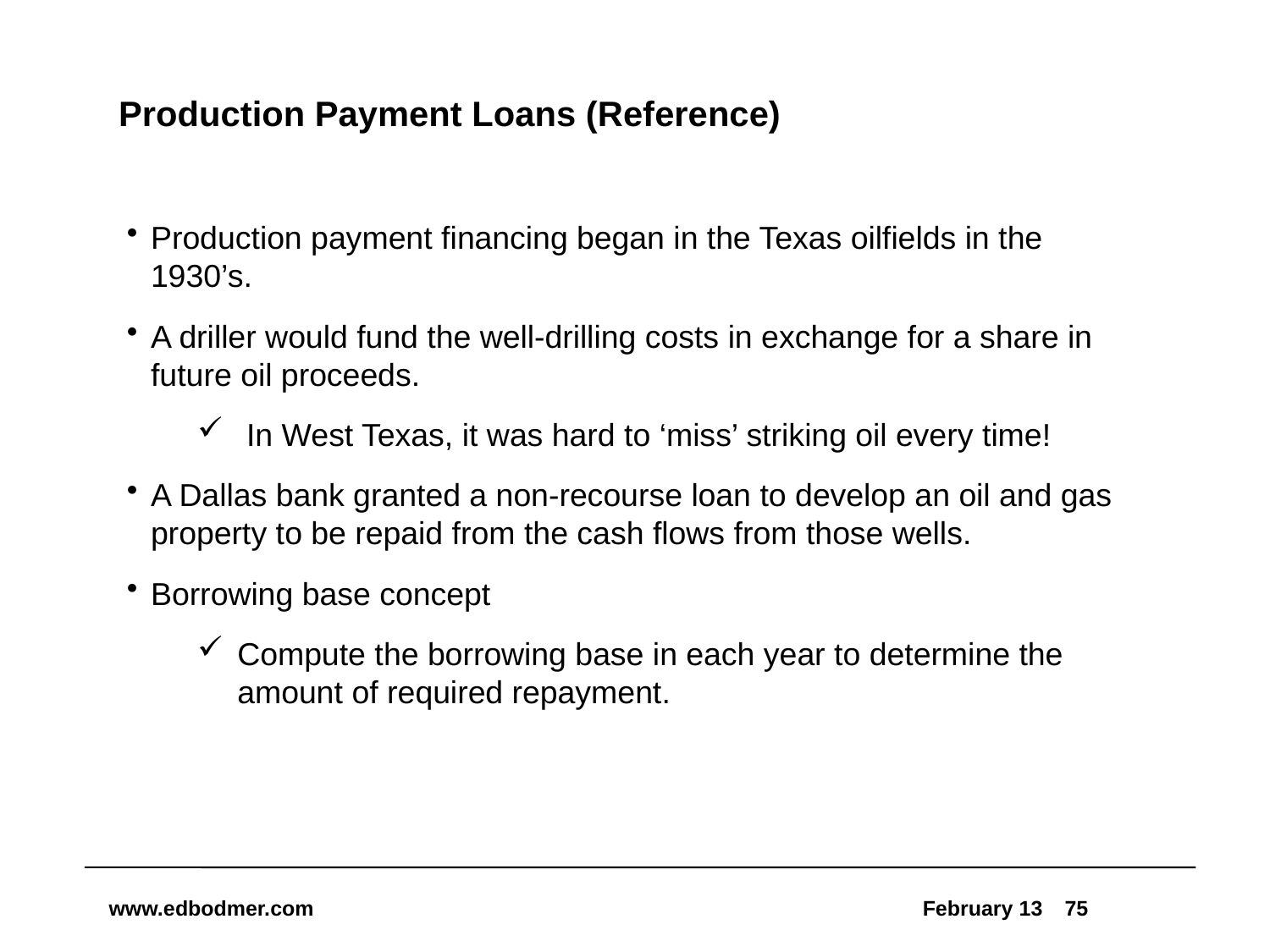

# Production Payment Loans (Reference)
Production payment financing began in the Texas oilfields in the 1930’s.
A driller would fund the well-drilling costs in exchange for a share in future oil proceeds.
 In West Texas, it was hard to ‘miss’ striking oil every time!
A Dallas bank granted a non-recourse loan to develop an oil and gas property to be repaid from the cash flows from those wells.
Borrowing base concept
Compute the borrowing base in each year to determine the amount of required repayment.